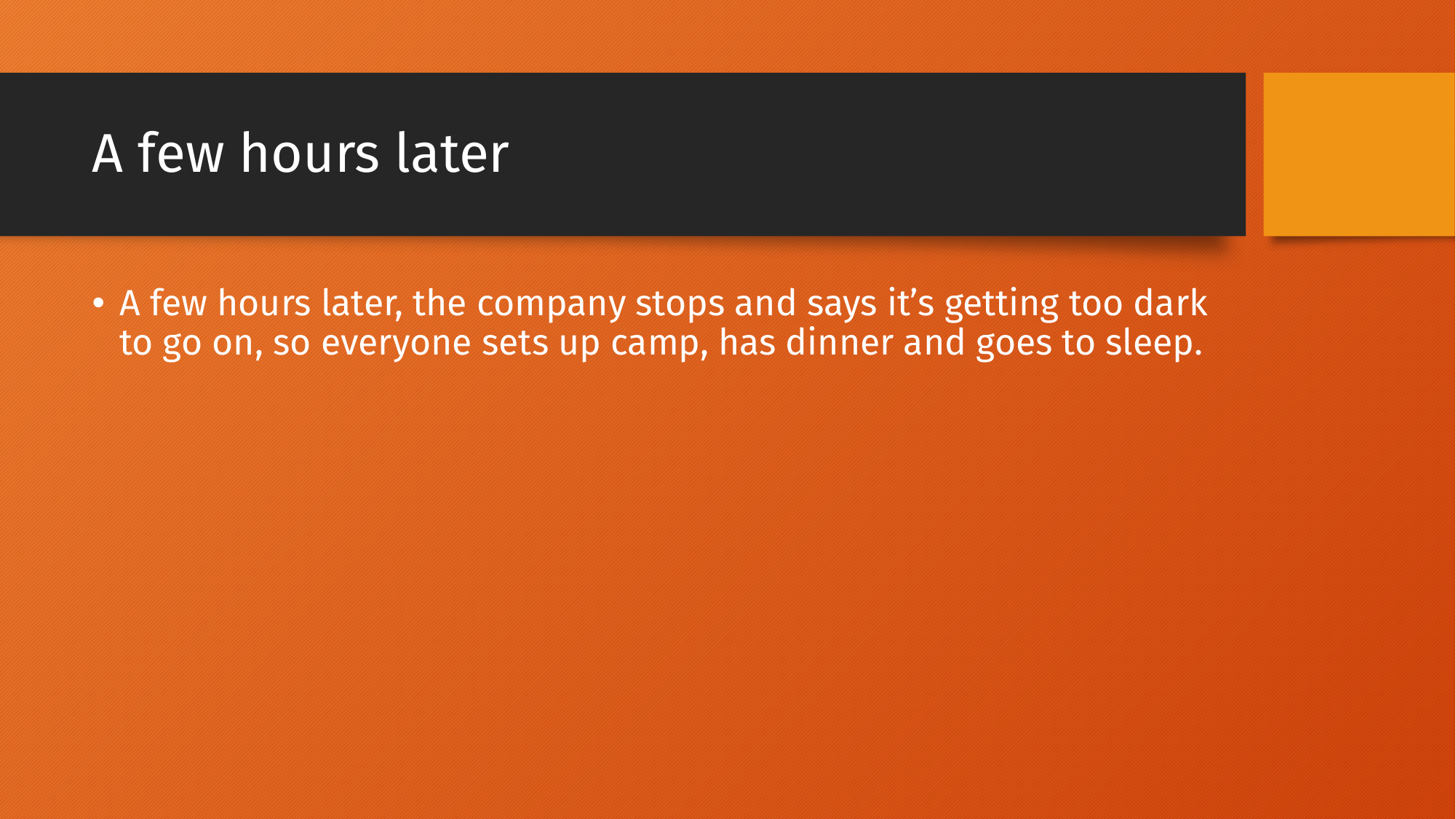

# A few hours later
A few hours later, the company stops and says it’s getting too dark to go on, so everyone sets up camp, has dinner and goes to sleep.